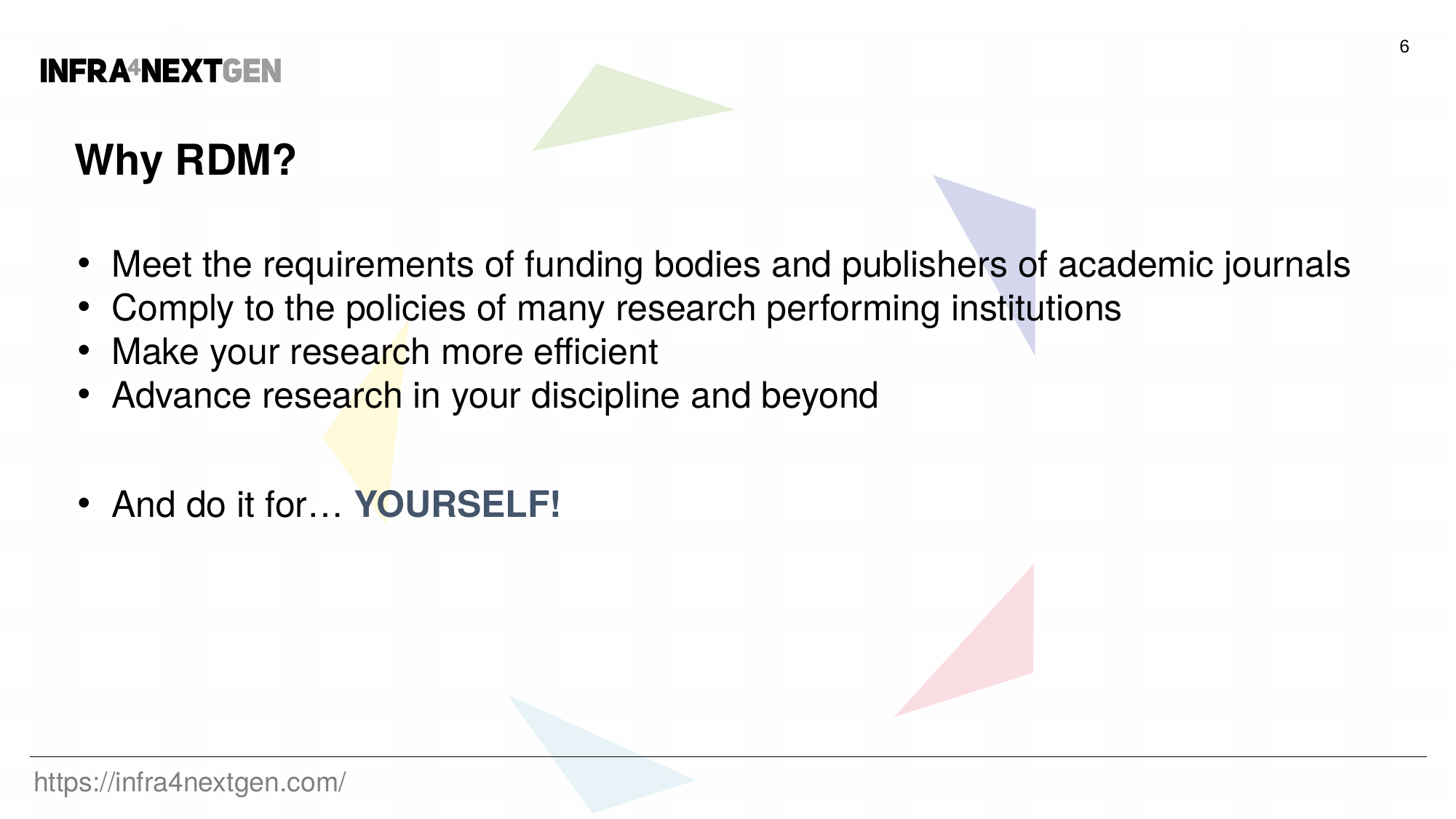

6
# Why RDM?
Meet the requirements of funding bodies and publishers of academic journals
Comply to the policies of many research performing institutions
Make your research more efficient
Advance research in your discipline and beyond

And do it for… YOURSELF!

https://infra4nextgen.com/